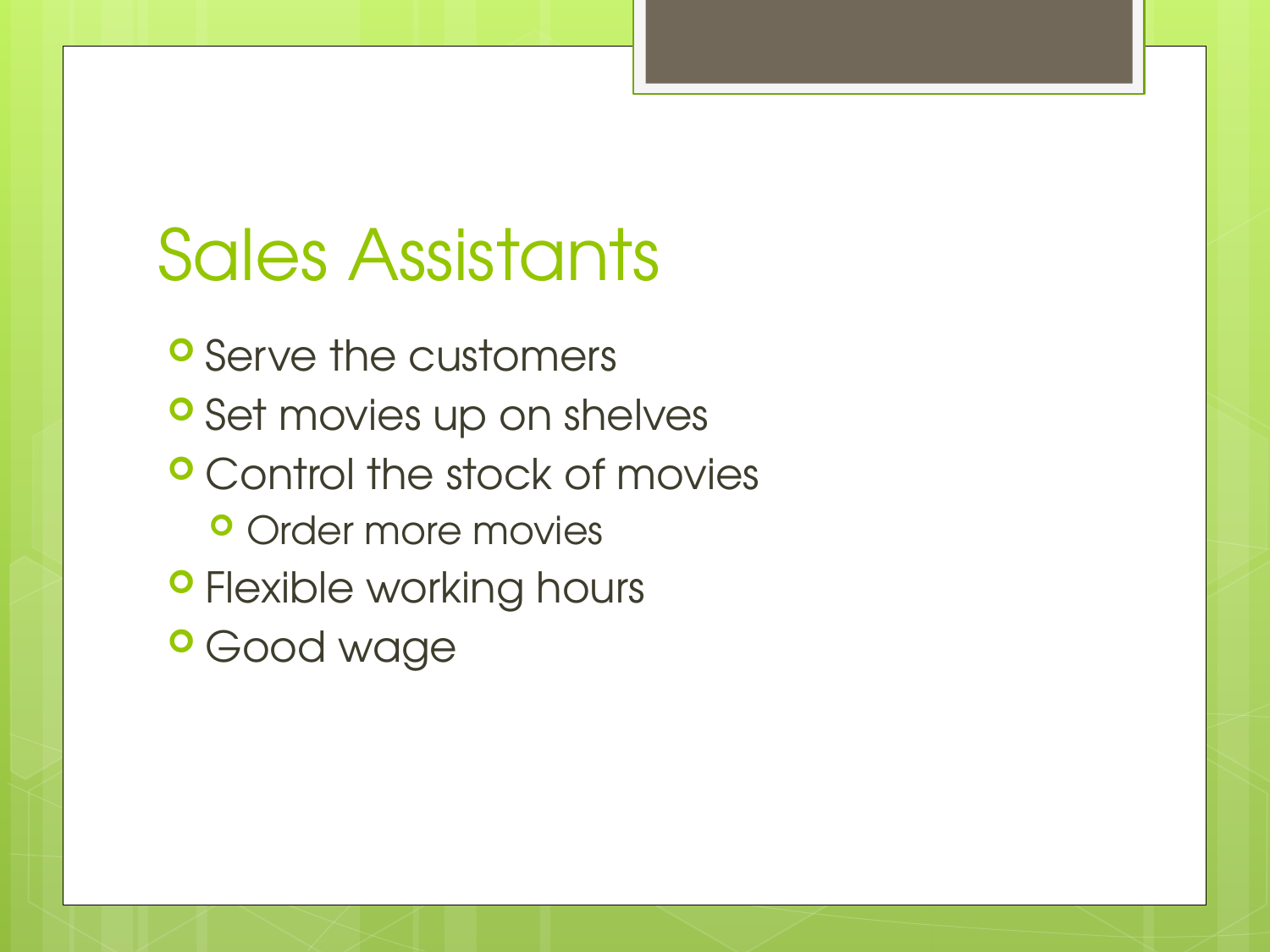

# Sales Assistants
Serve the customers
Set movies up on shelves
Control the stock of movies
Order more movies
Flexible working hours
Good wage